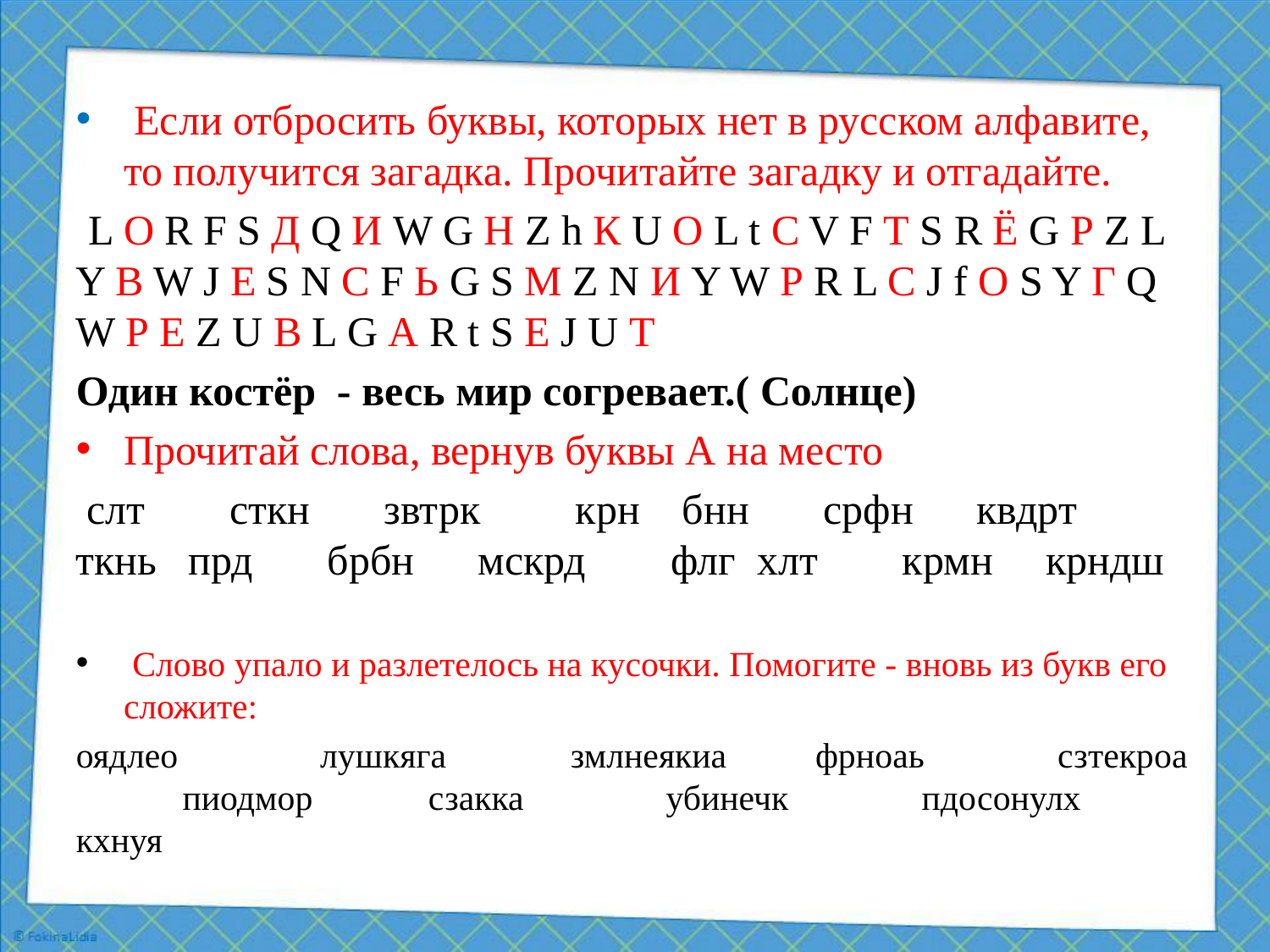

Если отбросить буквы, которых нет в русском алфавите, то получится загадка. Прочитайте загадку и отгадайте.
 L O R F S Д Q И W G Н Z h К U O L t C V F Т S R Ё G P Z L Y B W J Е S N C F Ь G S M Z N И Y W P R L C J f O S Y Г Q W P E Z U B L G A R t S E J U T
Один костёр  - весь мир согревает.( Солнце)
Прочитай слова, вернув буквы А на место
 слт        сткн       звтрк         крн    бнн       срфн      квдрт        ткнь   прд       брбн      мскрд        флг  хлт        крмн     крндш
 Слово упало и разлетелось на кусочки. Помогите - вновь из букв его сложите:
оядлео                лушкяга              змлнеякиа          фрноаь               сзтекроа             пиодмор             сзакка                убинечк               пдосонулх         кхнуя